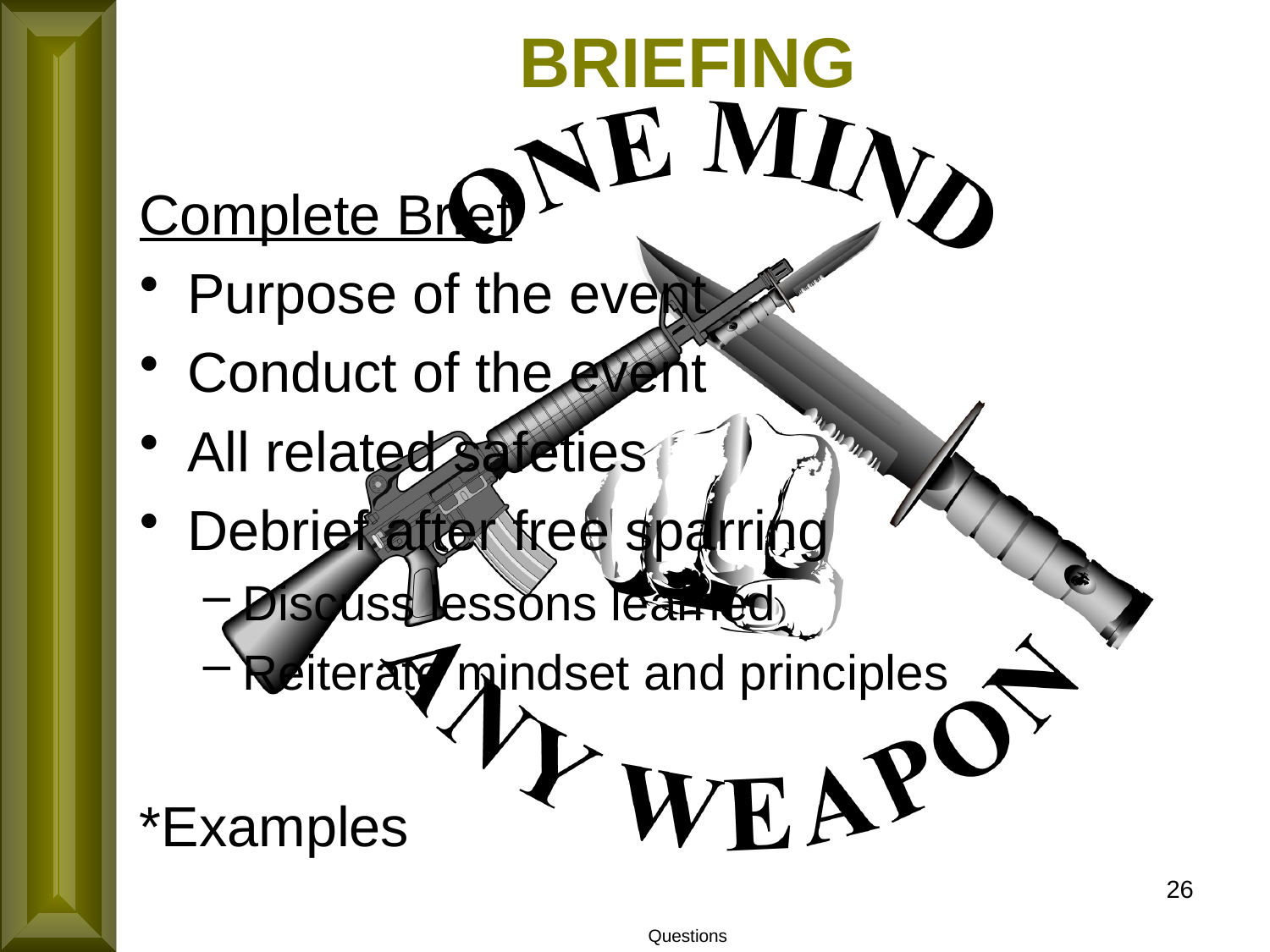

BRIEFING
Complete Brief
Purpose of the event
Conduct of the event
All related safeties
Debrief after free sparring
Discuss lessons learned
Reiterate mindset and principles

*Examples
26
Questions